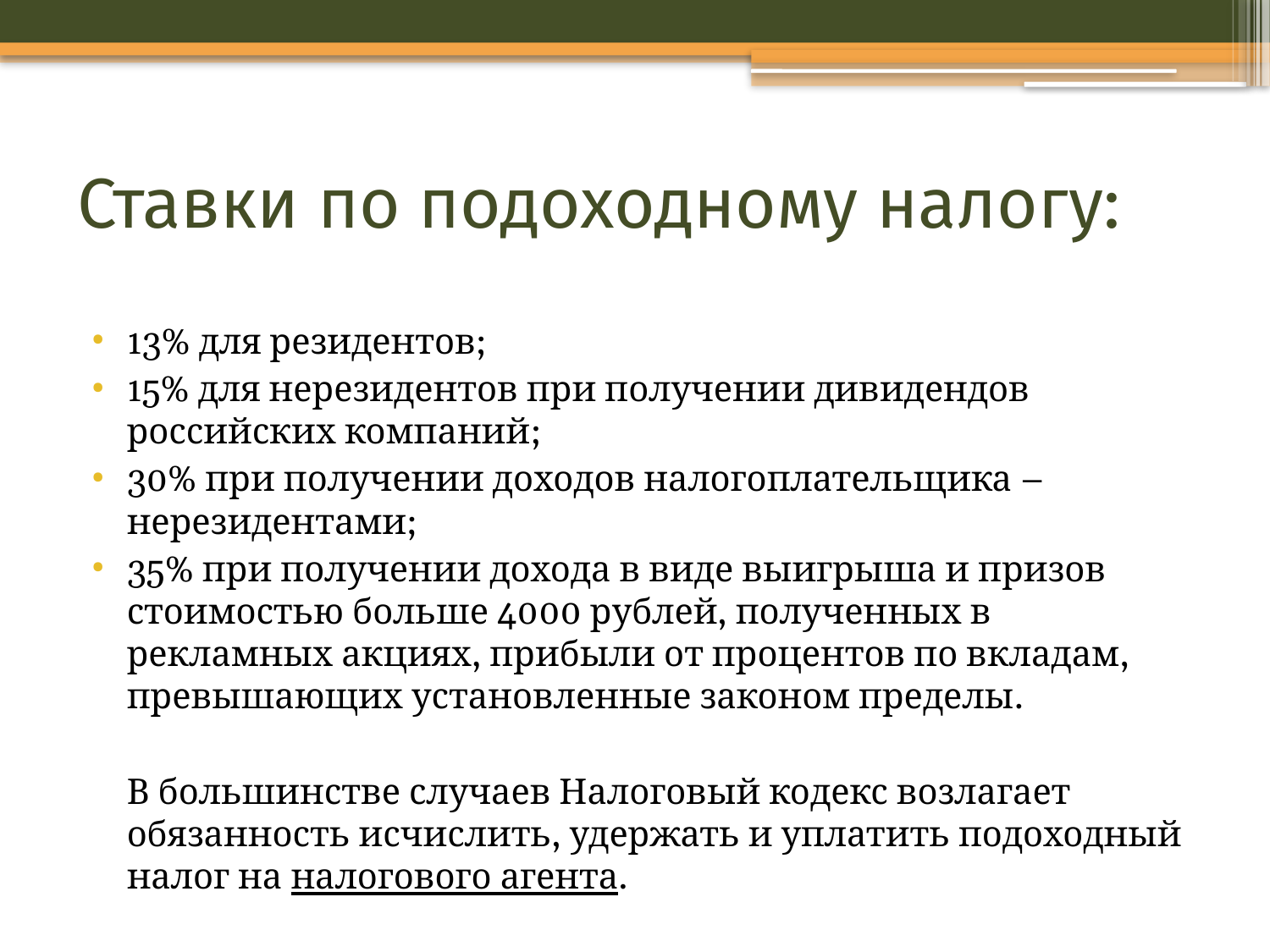

# Ставки по подоходному налогу:
13% для резидентов;
15% для нерезидентов при получении дивидендов российских компаний;
30% при получении доходов налогоплательщика – нерезидентами;
35% при получении дохода в виде выигрыша и призов стоимостью больше 4000 рублей, полученных в рекламных акциях, прибыли от процентов по вкладам, превышающих установленные законом пределы.

В большинстве случаев Налоговый кодекс возлагает обязанность исчислить, удержать и уплатить подоходный налог на налогового агента.